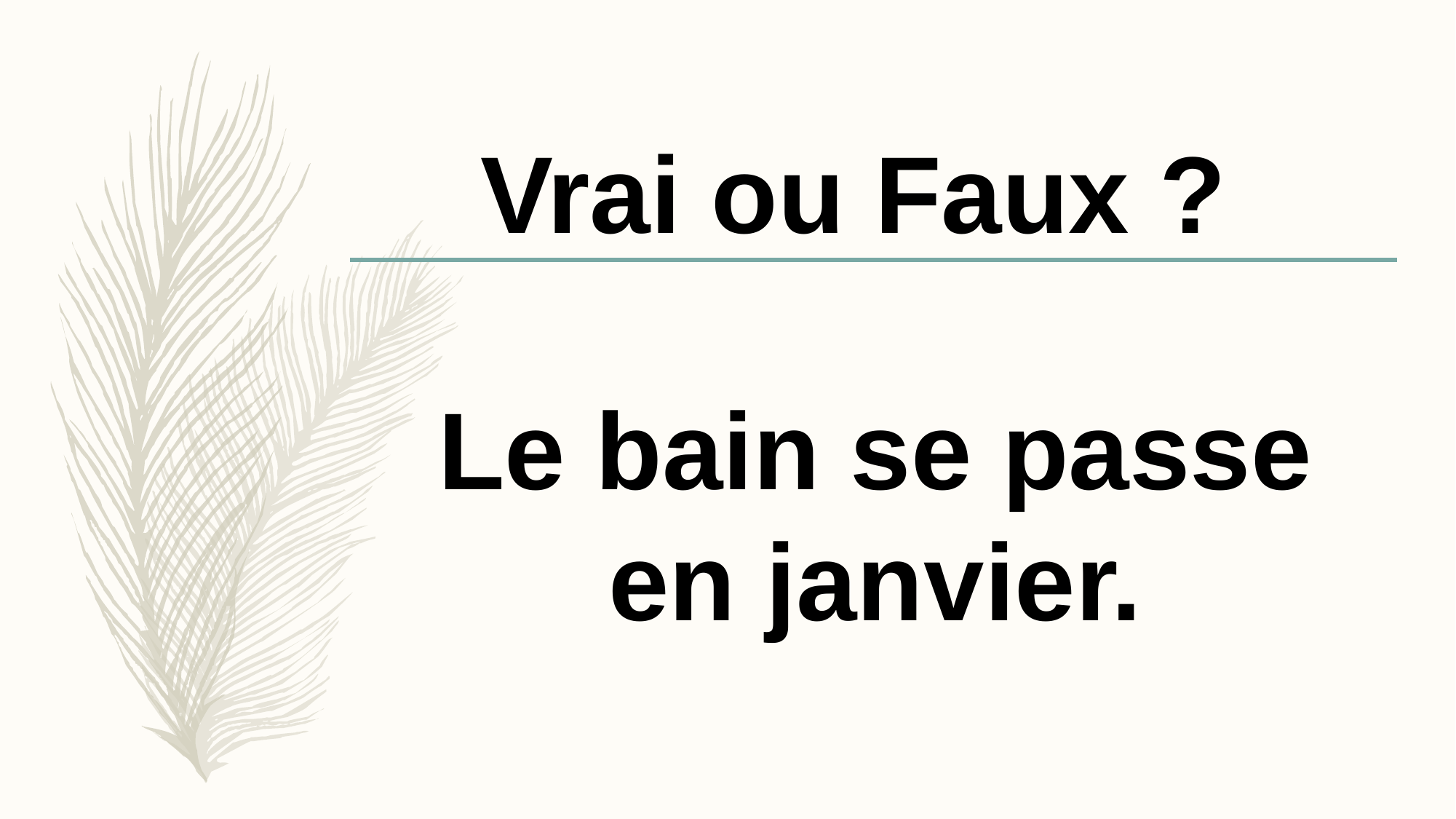

Vrai ou Faux ?
Le bain se passe en janvier.